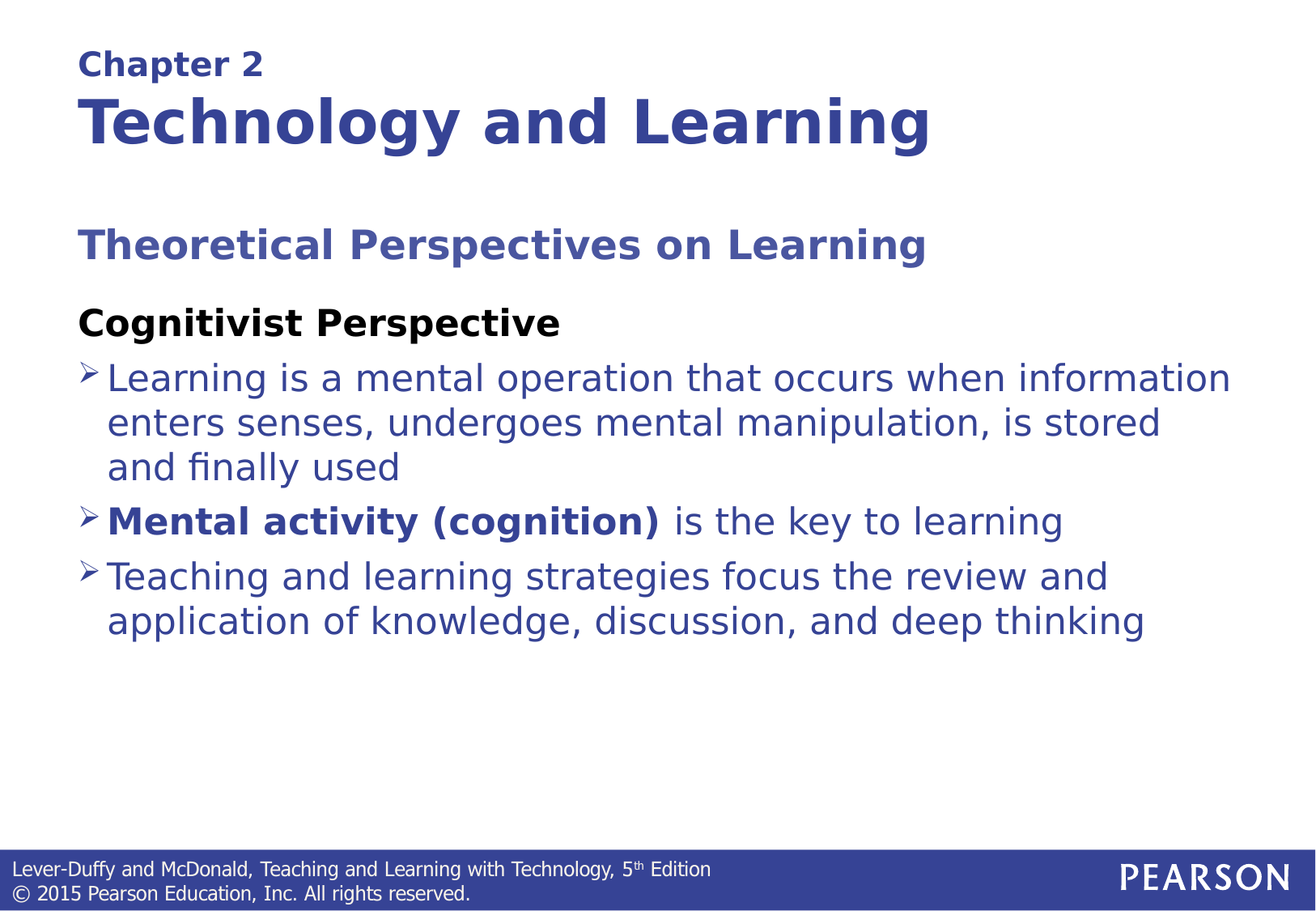

# Chapter 2 Technology and Learning
Theoretical Perspectives on Learning
Cognitivist Perspective
Learning is a mental operation that occurs when information enters senses, undergoes mental manipulation, is stored and finally used
Mental activity (cognition) is the key to learning
Teaching and learning strategies focus the review and application of knowledge, discussion, and deep thinking